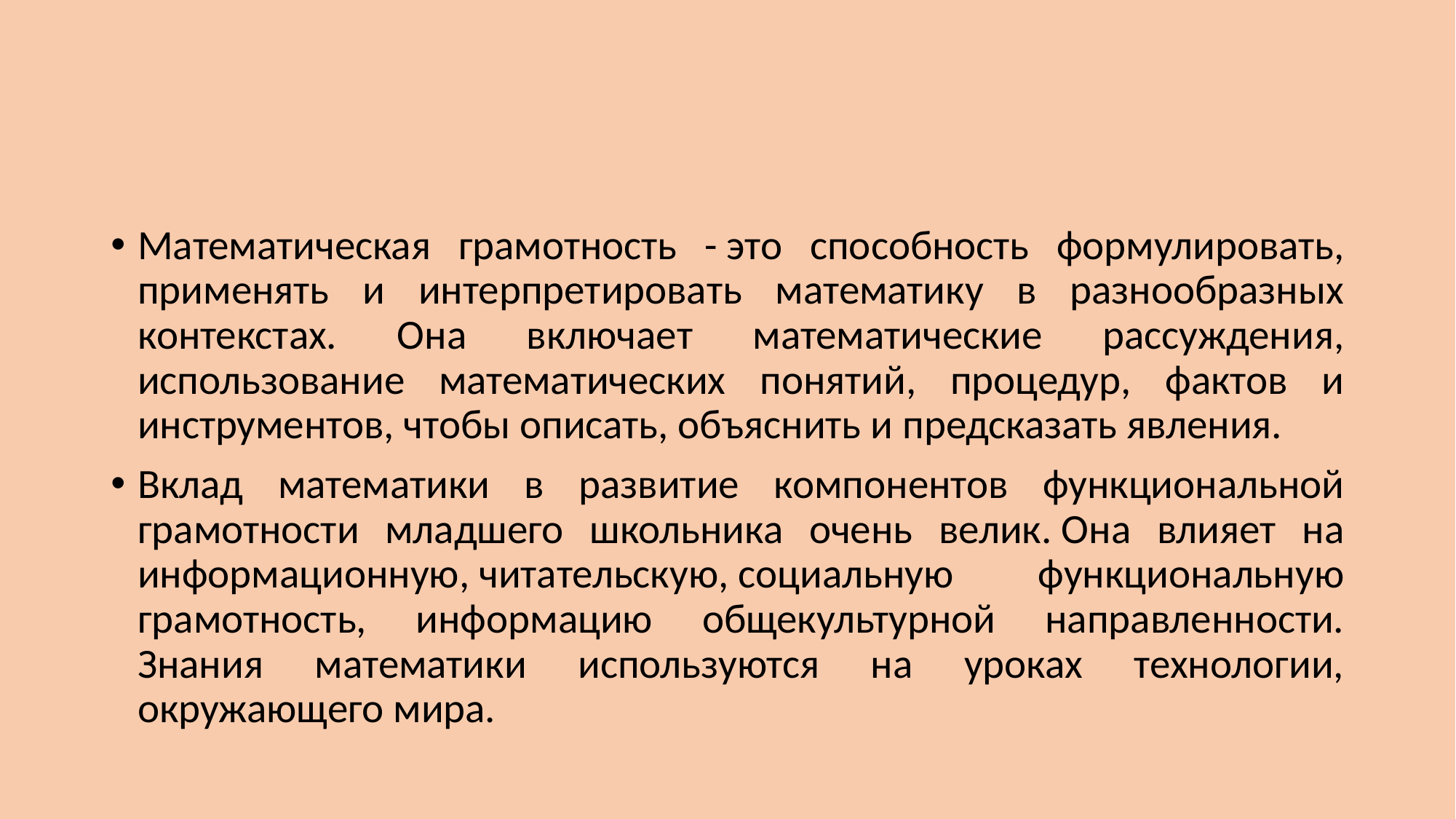

#
Математическая грамотность - это способность формулировать, применять и интерпретировать математику в разнообразных контекстах. Она включает математические рассуждения, использование математических понятий, процедур, фактов и инструментов, чтобы описать, объяснить и предсказать явления.
Вклад математики в развитие компонентов функциональной грамотности младшего школьника очень велик. Она влияет на информационную, читательскую, социальную функциональную грамотность, информацию общекультурной направленности. Знания математики используются на уроках технологии, окружающего мира.